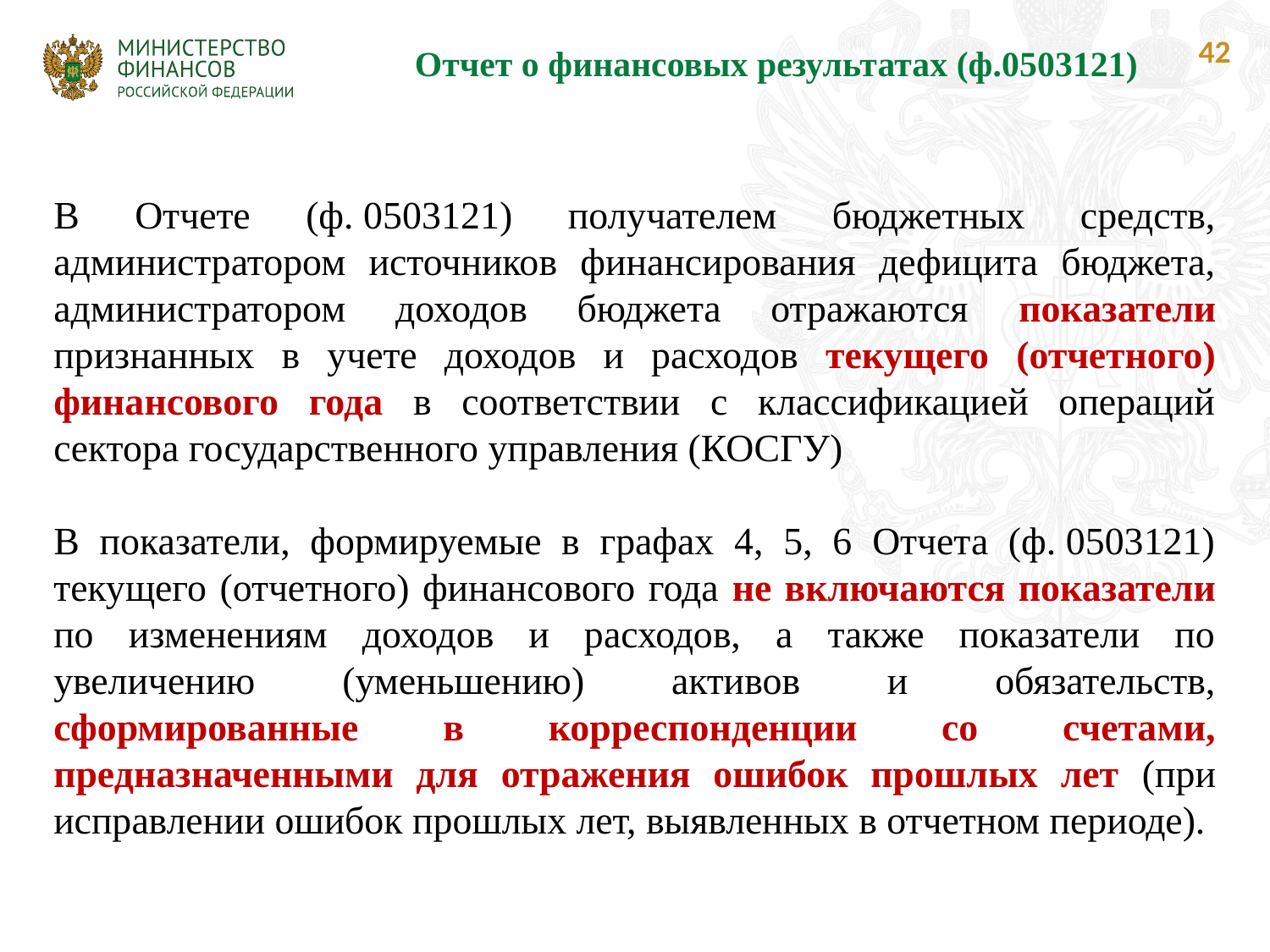

42
Отчет о финансовых результатах (ф.0503121)
В Отчете (ф. 0503121) получателем бюджетных средств, администратором источников финансирования дефицита бюджета, администратором доходов бюджета отражаются показатели признанных в учете доходов и расходов текущего (отчетного) финансового года в соответствии с классификацией операций сектора государственного управления (КОСГУ)

В показатели, формируемые в графах 4, 5, 6 Отчета (ф. 0503121) текущего (отчетного) финансового года не включаются показатели по изменениям доходов и расходов, а также показатели по увеличению (уменьшению) активов и обязательств, сформированные в корреспонденции со счетами, предназначенными для отражения ошибок прошлых лет (при исправлении ошибок прошлых лет, выявленных в отчетном периоде).